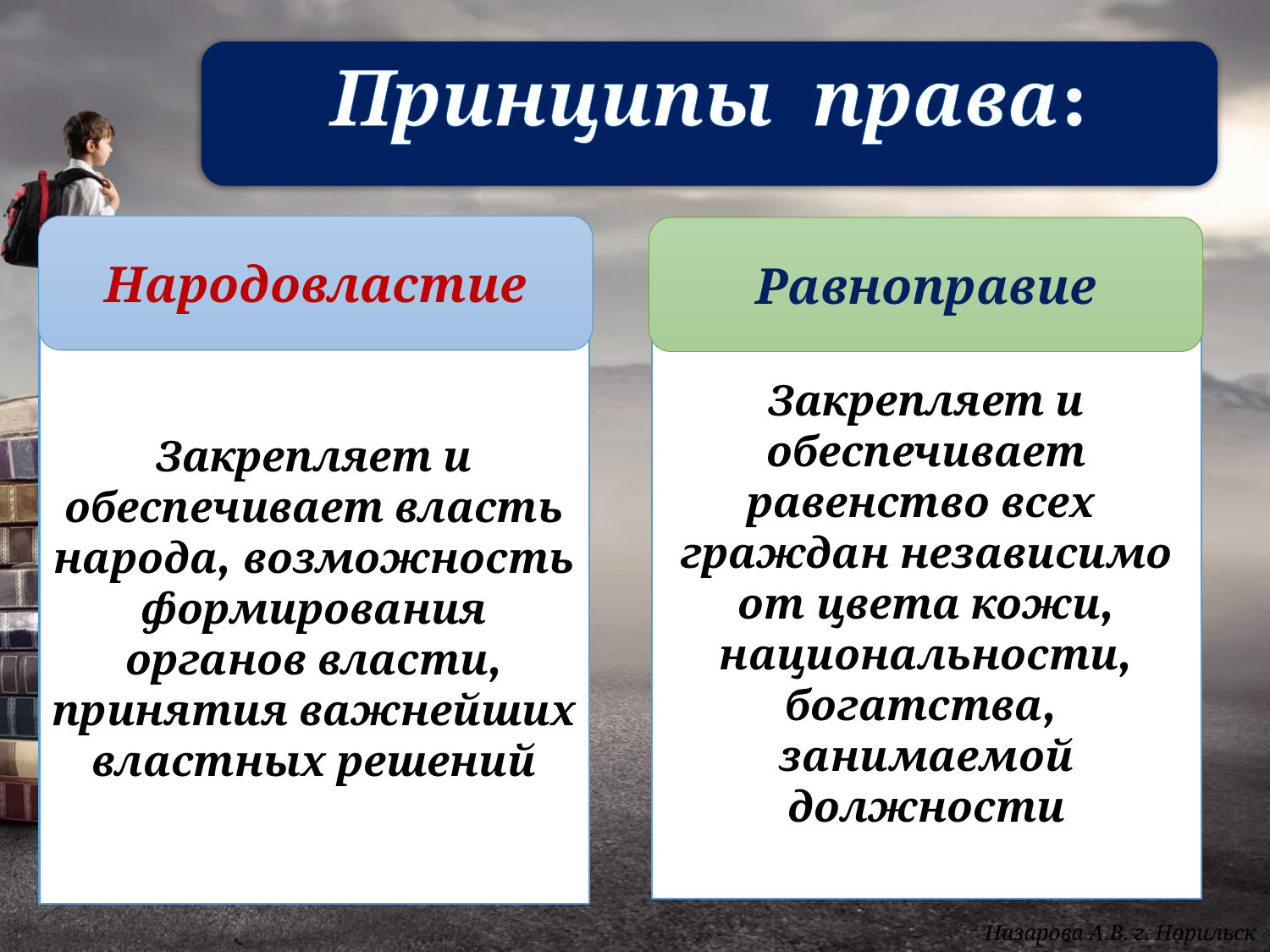

#
Принципы  права:

Народовластие
Равноправие
Закрепляет и обеспечивает равенство всех  граждан независимо от цвета кожи, национальности, богатства,  занимаемой должности
Закрепляет и обеспечивает власть народа, возможность формирования органов власти, принятия важнейших властных решений
Назарова А.В. г. Норильск